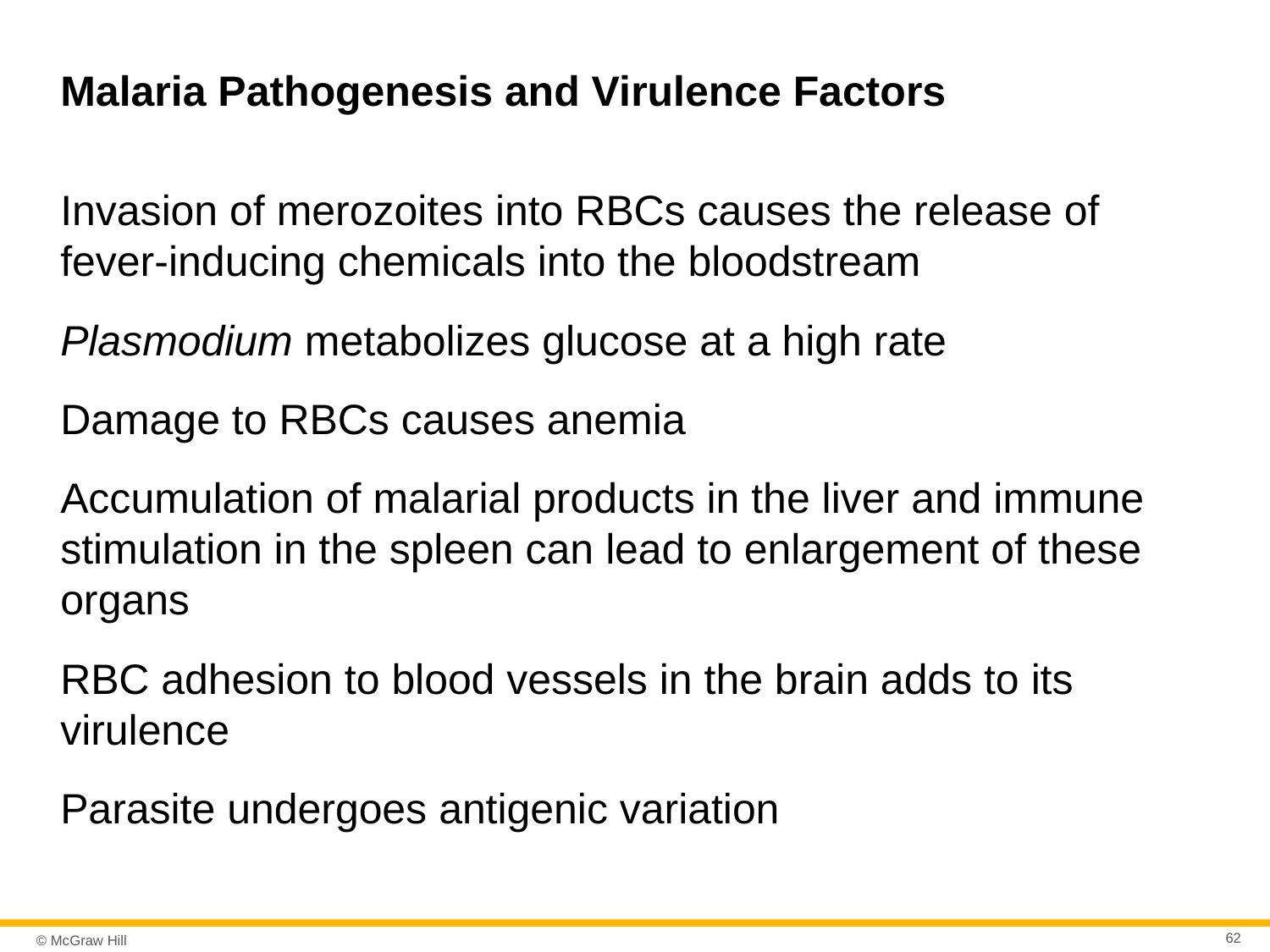

# Malaria Pathogenesis and Virulence Factors
Invasion of merozoites into RBCs causes the release of fever-inducing chemicals into the bloodstream
Plasmodium metabolizes glucose at a high rate
Damage to RBCs causes anemia
Accumulation of malarial products in the liver and immune stimulation in the spleen can lead to enlargement of these organs
RBC adhesion to blood vessels in the brain adds to its virulence
Parasite undergoes antigenic variation